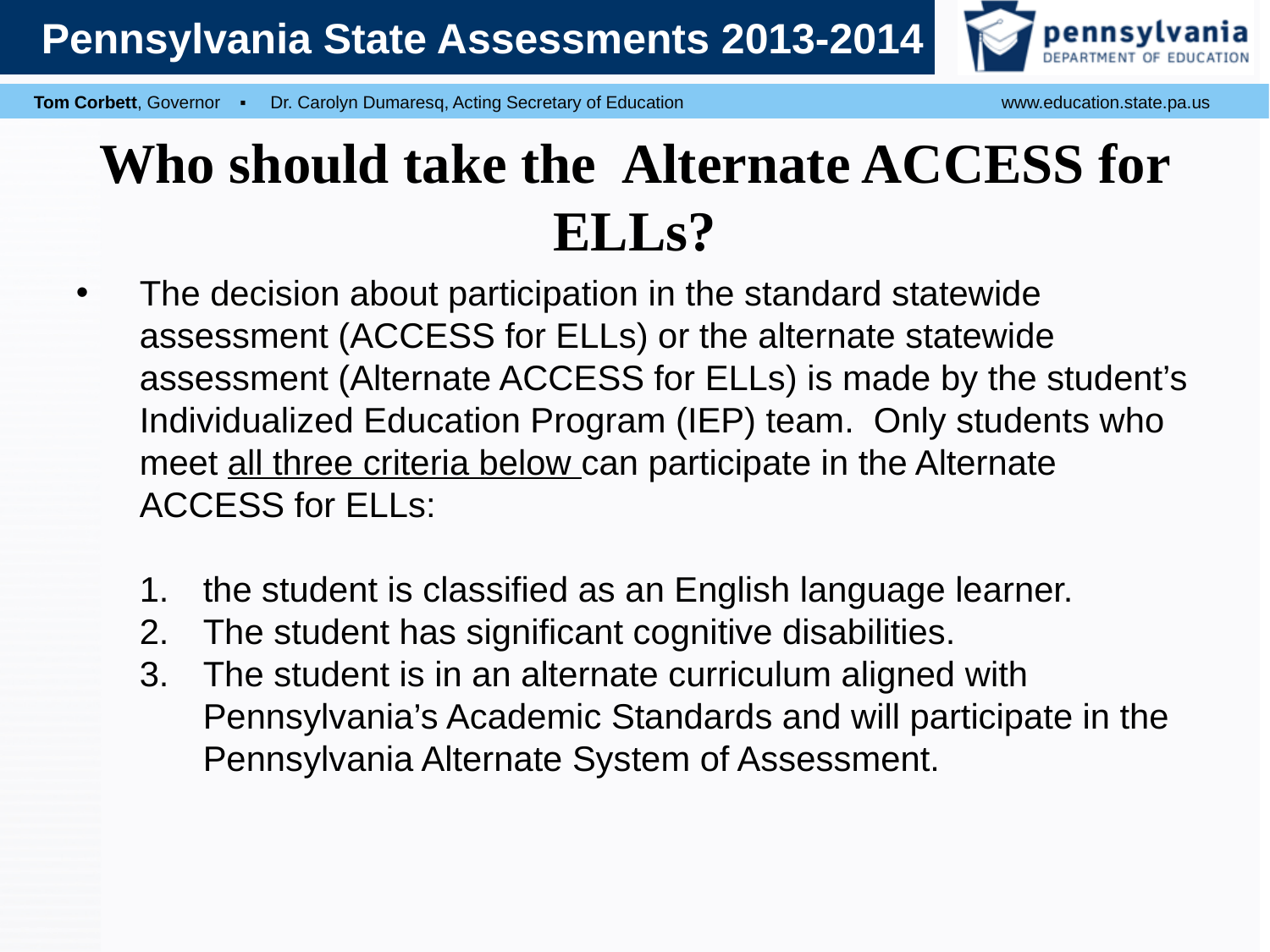

# Who should take the  Alternate ACCESS for ELLs?
The decision about participation in the standard statewide assessment (ACCESS for ELLs) or the alternate statewide assessment (Alternate ACCESS for ELLs) is made by the student’s Individualized Education Program (IEP) team.  Only students who meet all three criteria below can participate in the Alternate ACCESS for ELLs:

the student is classified as an English language learner.
The student has significant cognitive disabilities.
The student is in an alternate curriculum aligned with Pennsylvania’s Academic Standards and will participate in the Pennsylvania Alternate System of Assessment.